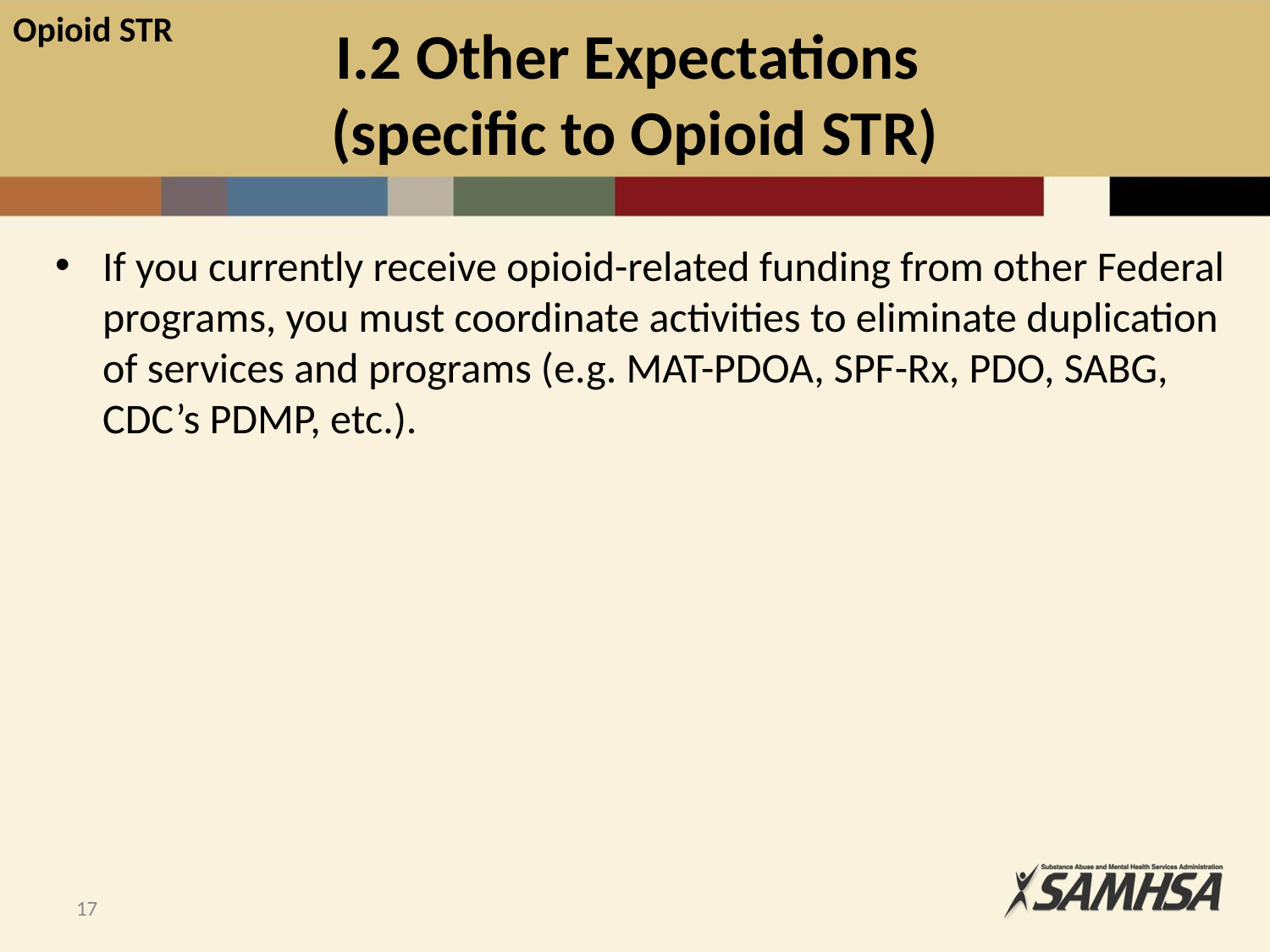

# I.2 Other Expectations (specific to Opioid STR)
If you currently receive opioid-related funding from other Federal programs, you must coordinate activities to eliminate duplication of services and programs (e.g. MAT-PDOA, SPF-Rx, PDO, SABG, CDC’s PDMP, etc.).
17